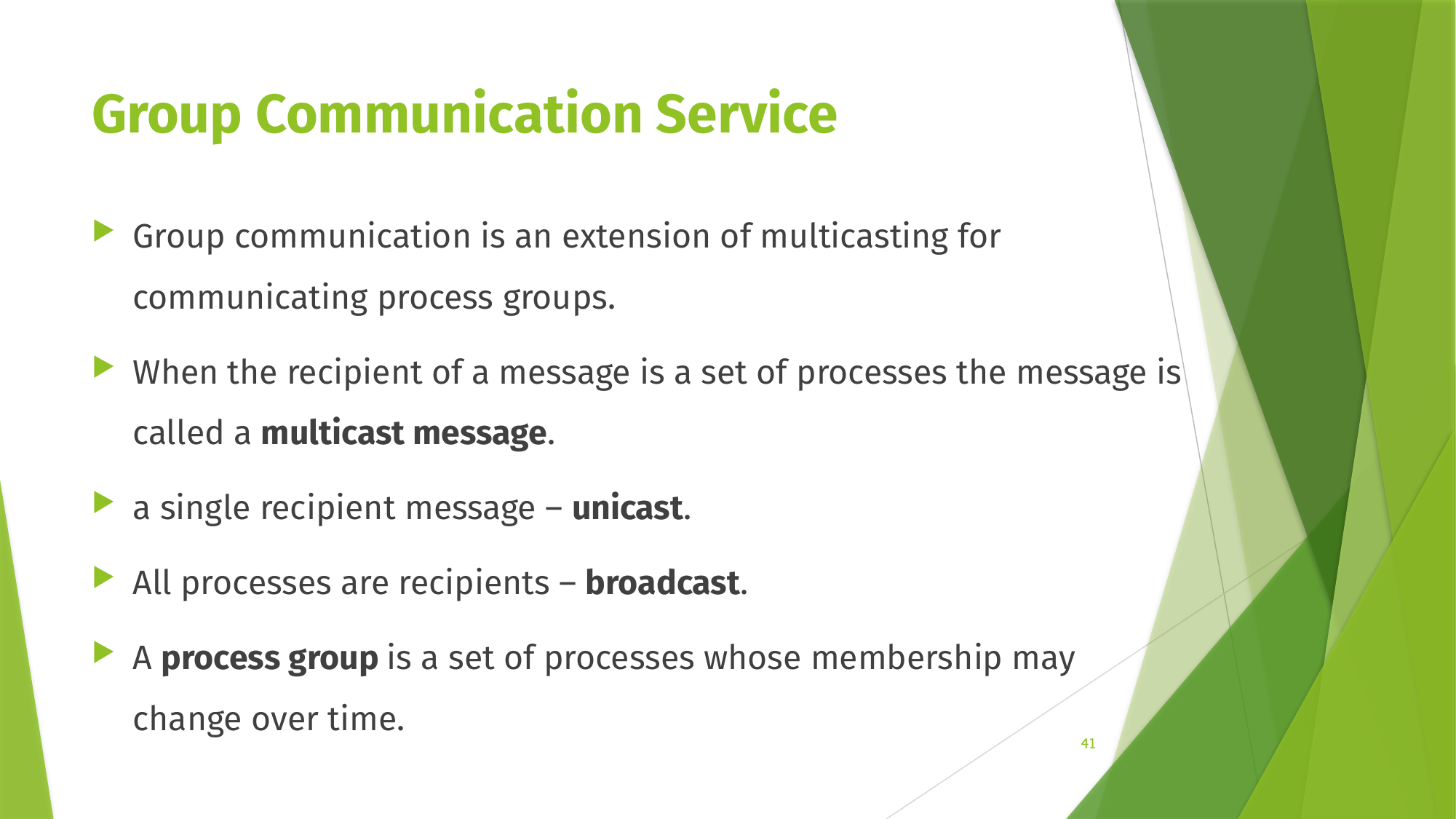

# Group Communication Service
Group communication is an extension of multicasting for communicating process groups.
When the recipient of a message is a set of processes the message is called a multicast message.
a single recipient message – unicast.
All processes are recipients – broadcast.
A process group is a set of processes whose membership may change over time.

41